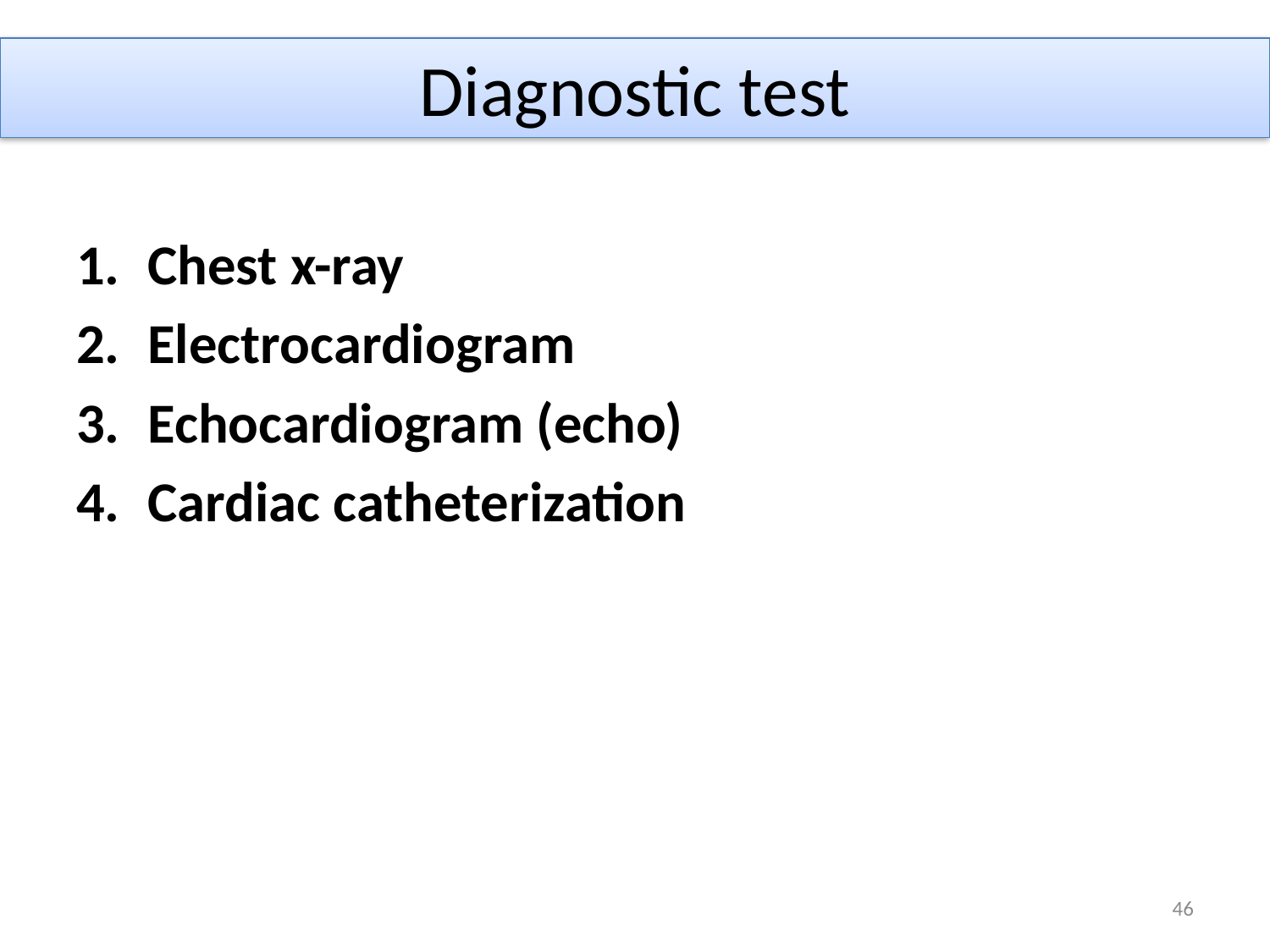

# Diagnostic test
Chest x-ray
Electrocardiogram
Echocardiogram (echo)
Cardiac catheterization

46